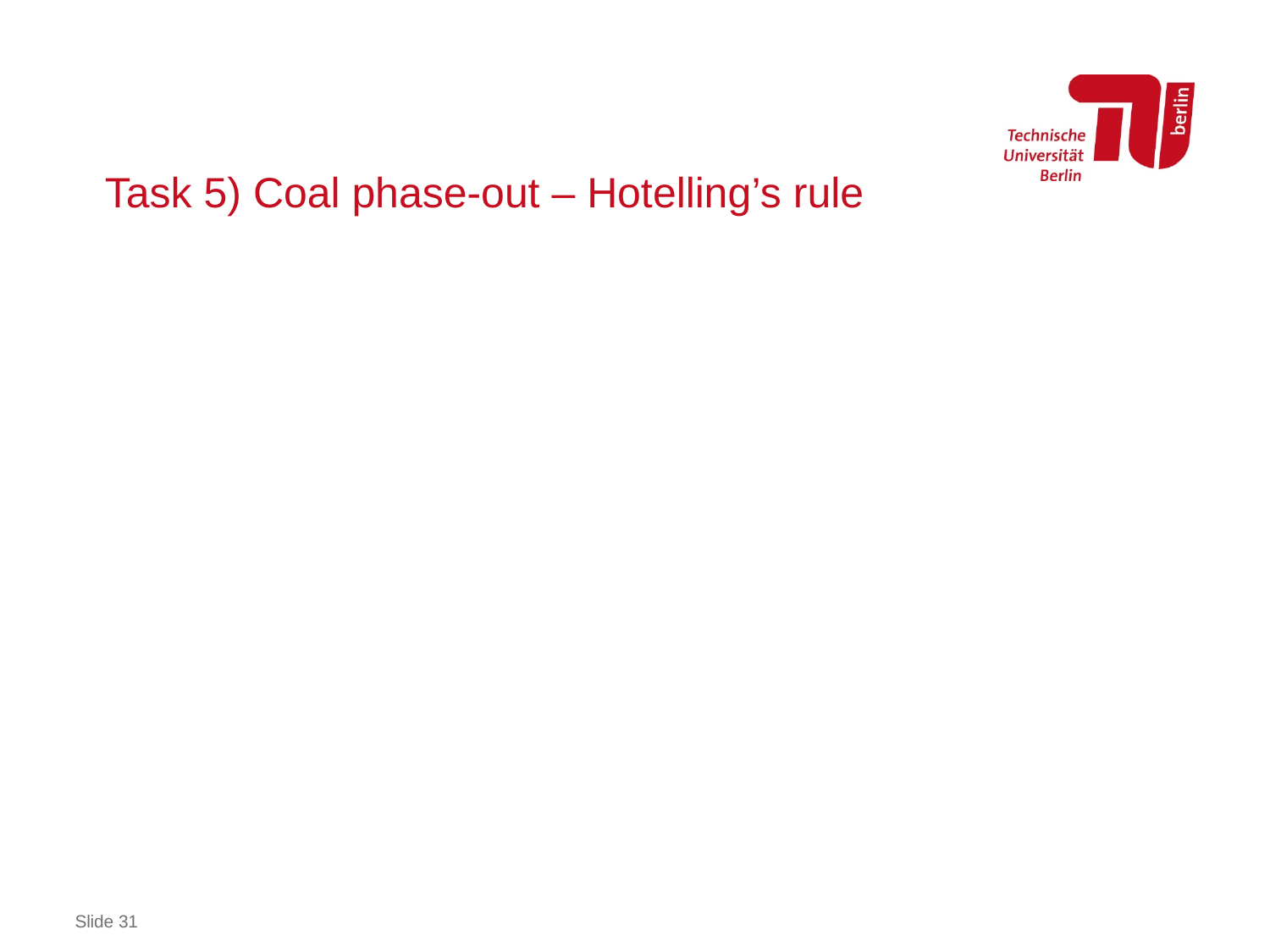

# Task 5) Coal phase-out – Hotelling’s rule

Slide 31